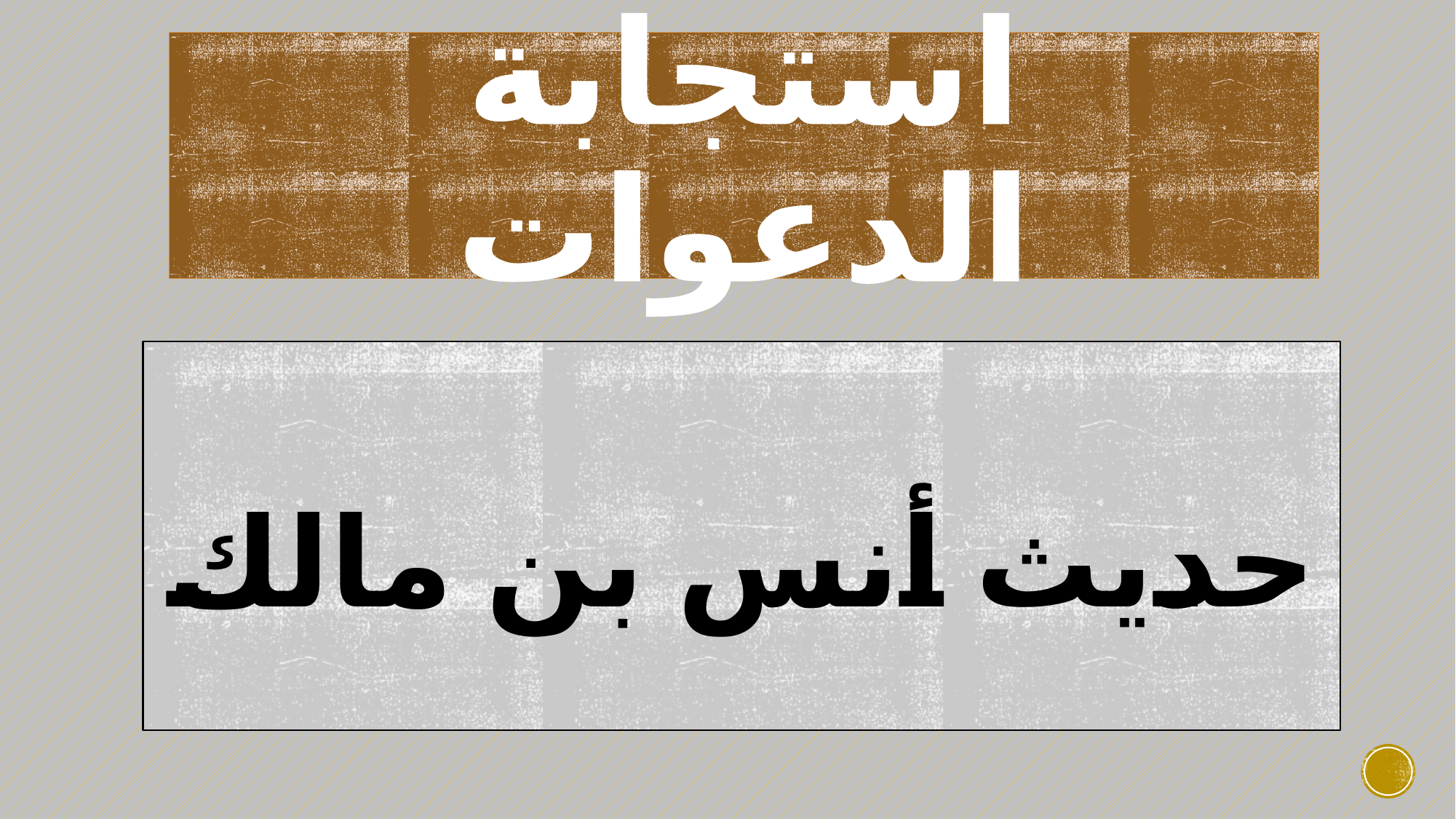

# استجابة الدعوات

حديث أنس بن مالك